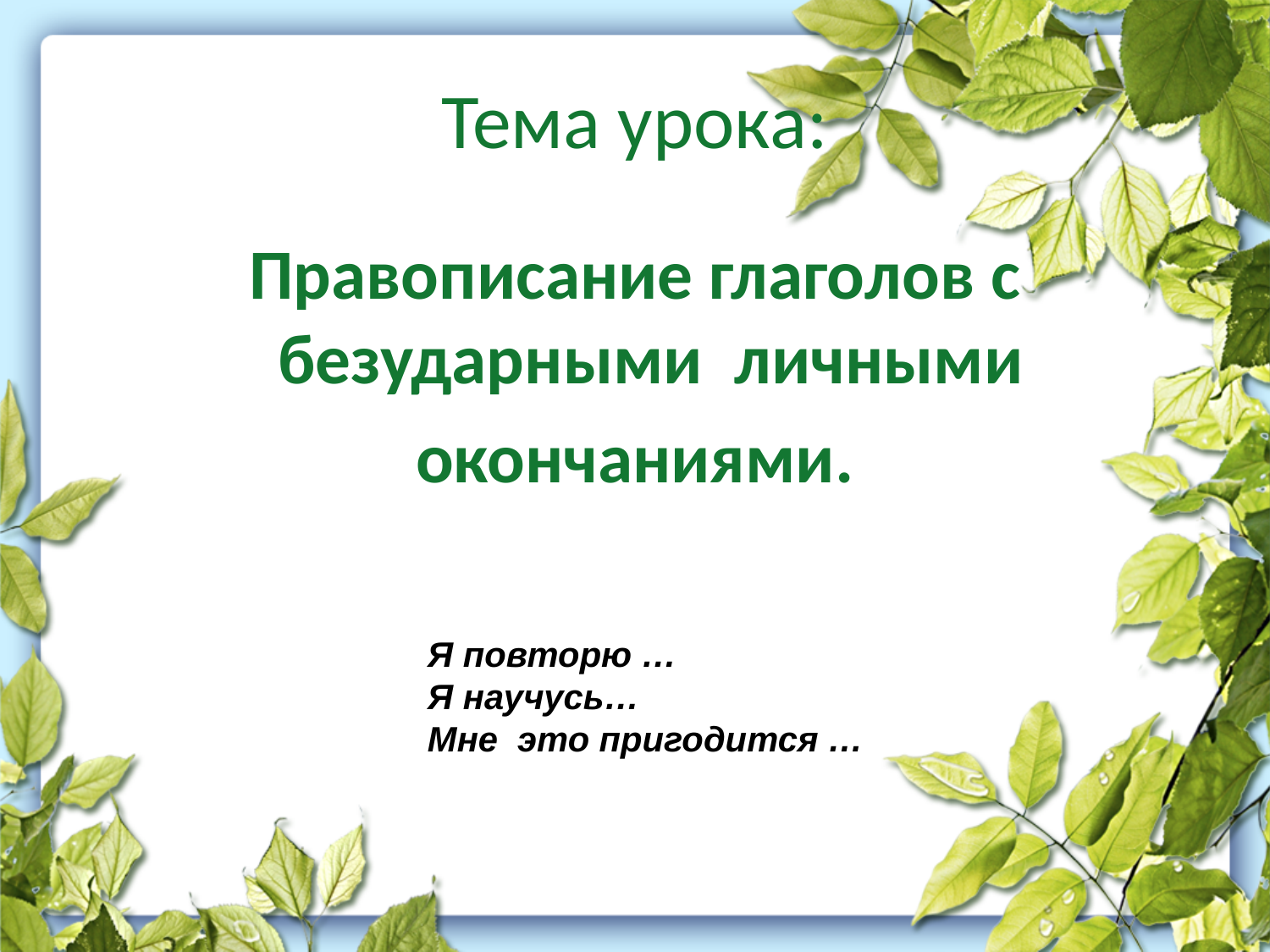

# Тема урока:
Правописание глаголов с безударными  личными
окончаниями.
Я повторю …
Я научусь…
Мне  это пригодится …